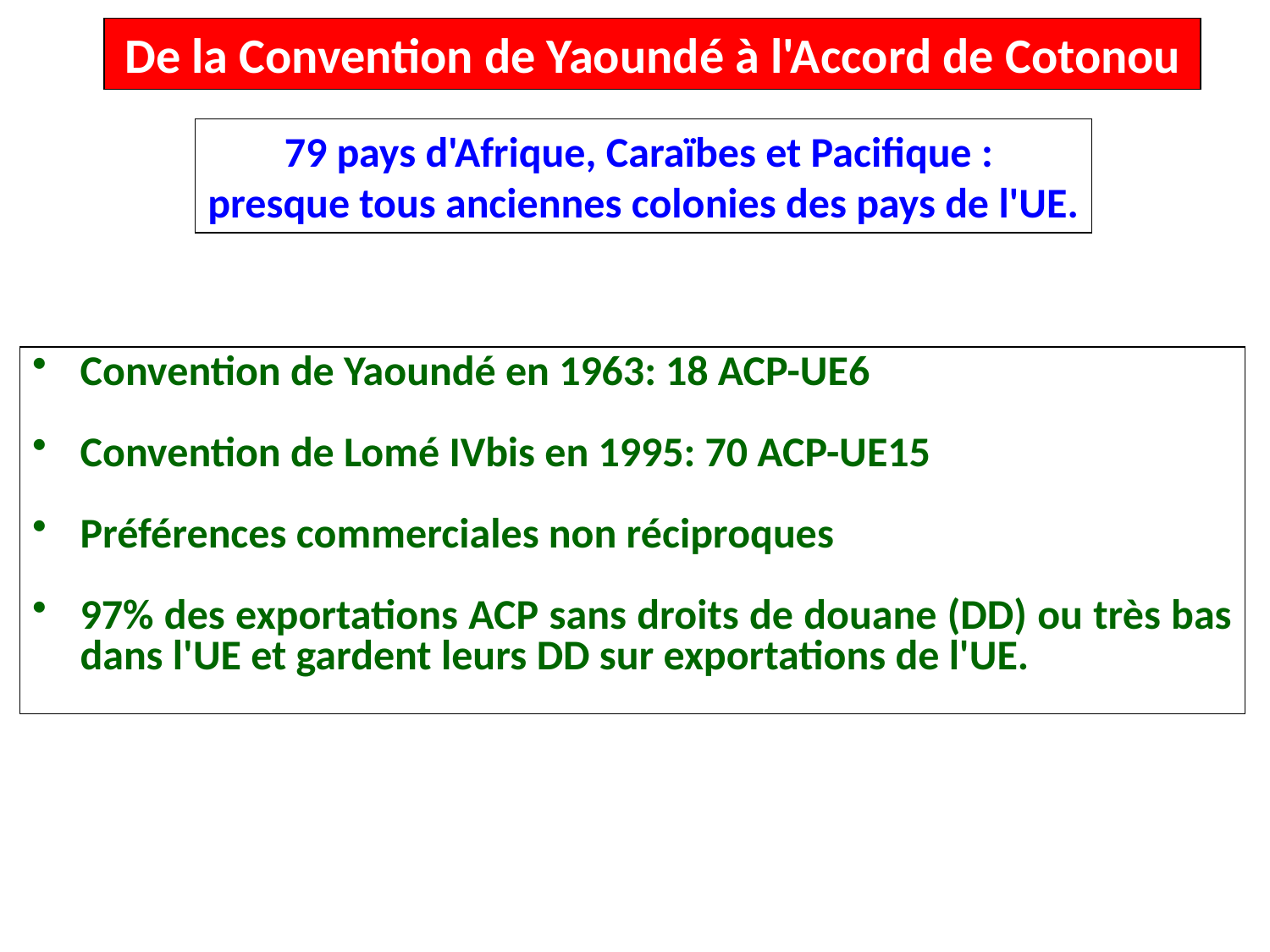

De la Convention de Yaoundé à l'Accord de Cotonou
79 pays d'Afrique, Caraïbes et Pacifique :
presque tous anciennes colonies des pays de l'UE.
Convention de Yaoundé en 1963: 18 ACP-UE6

Convention de Lomé IVbis en 1995: 70 ACP-UE15

Préférences commerciales non réciproques

97% des exportations ACP sans droits de douane (DD) ou très bas dans l'UE et gardent leurs DD sur exportations de l'UE.